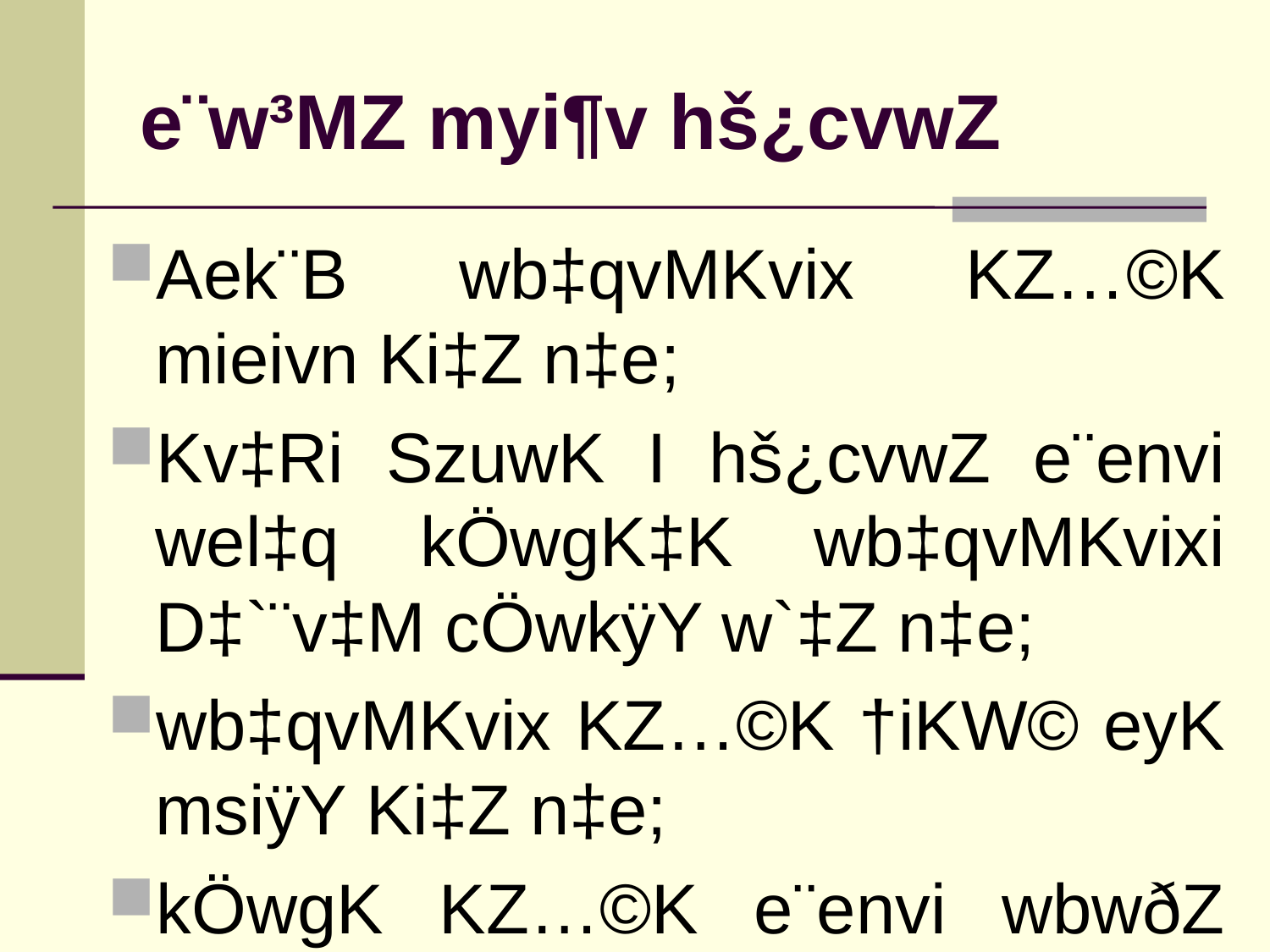

# e¨w³MZ myi¶v hš¿cvwZ
Aek¨B wb‡qvMKvix KZ…©K mieivn Ki‡Z n‡e;
Kv‡Ri SzuwK I hš¿cvwZ e¨envi wel‡q kÖwgK‡K wb‡qvMKvixi D‡`¨v‡M cÖwkÿY w`‡Z n‡e;
wb‡qvMKvix KZ…©K †iKW© eyK msiÿY Ki‡Z n‡e;
kÖwgK KZ…©K e¨envi wbwðZ Ki‡Z n‡e;
h_vh_ Dcv‡q msiÿY wbwðZ Ki‡Z n‡e|